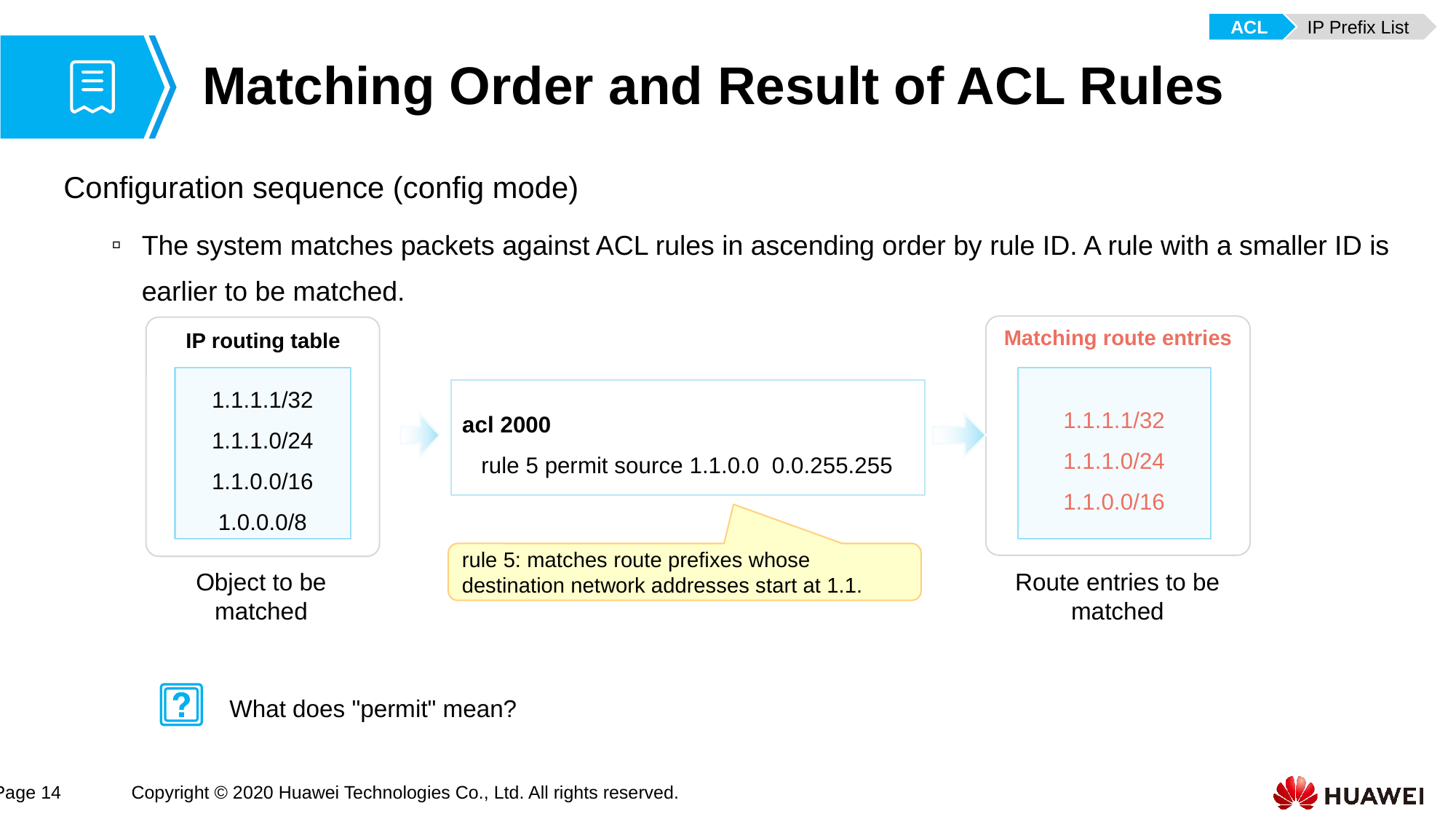

ACL
IP Prefix List
# Matching Order and Result of ACL Rules
Configuration sequence (config mode)
The system matches packets against ACL rules in ascending order by rule ID. A rule with a smaller ID is earlier to be matched.

Matching route entries
IP routing table
1.1.1.1/32
1.1.1.0/24
1.1.0.0/16
1.0.0.0/8
1.1.1.1/32
1.1.1.0/24
1.1.0.0/16
acl 2000
   rule 5 permit source 1.1.0.0  0.0.255.255

rule 5: matches route prefixes whose destination network addresses start at 1.1.
Object to be matched
Route entries to be matched
What does "permit" mean?